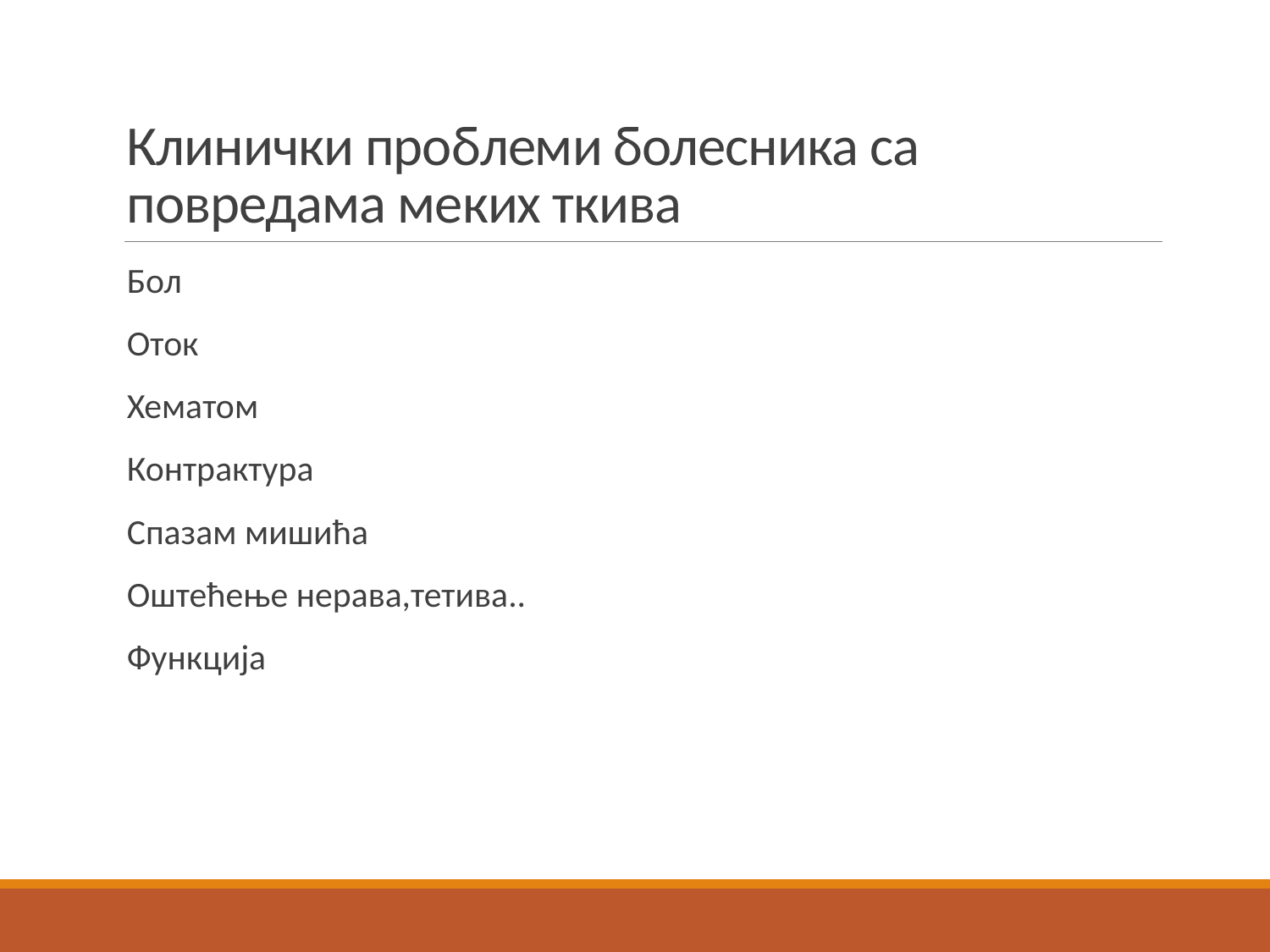

# Клинички проблеми болесника са повредама меких ткива
Бол
Оток
Хематом
Контрактура
Спазам мишића
Оштећење нерава,тетива..
Функција